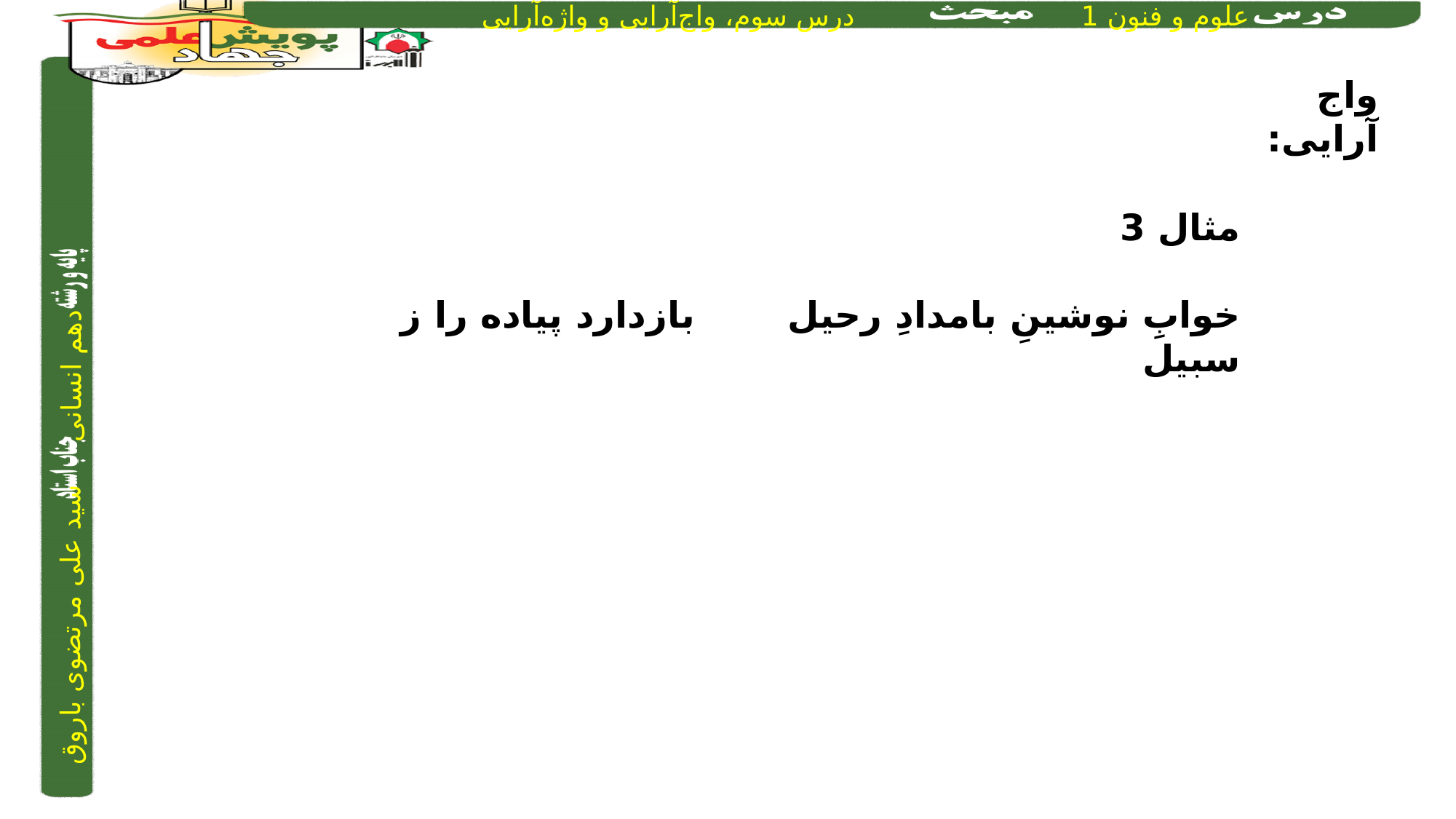

واج آرایی:
مثال 3

خوابِ نوشینِ بامدادِ رحیل		بازدارد پیاده را ز سبیل